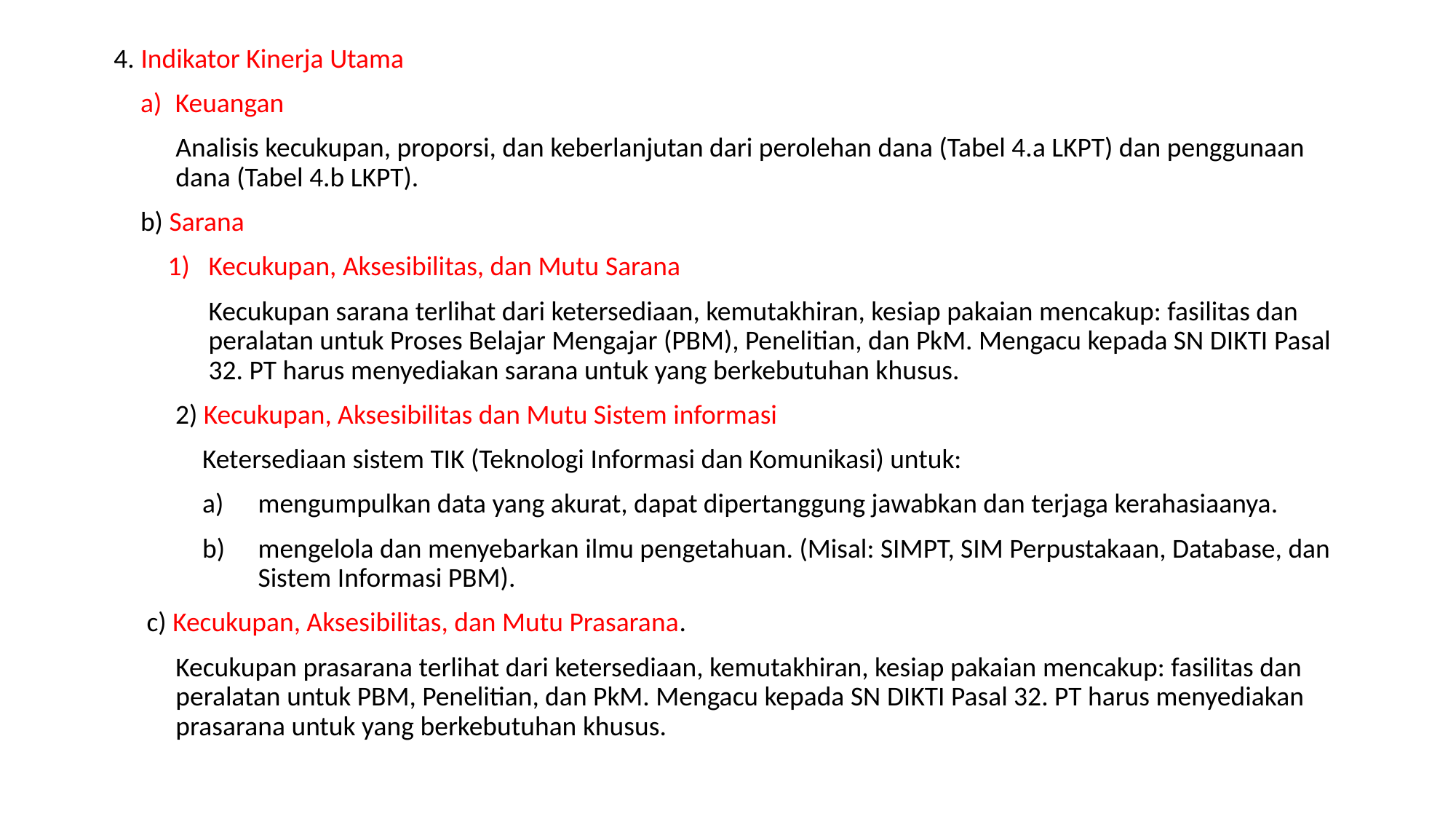

4. Indikator Kinerja Utama
Keuangan
Analisis kecukupan, proporsi, dan keberlanjutan dari perolehan dana (Tabel 4.a LKPT) dan penggunaan dana (Tabel 4.b LKPT).
b) Sarana
Kecukupan, Aksesibilitas, dan Mutu Sarana
Kecukupan sarana terlihat dari ketersediaan, kemutakhiran, kesiap pakaian mencakup: fasilitas dan peralatan untuk Proses Belajar Mengajar (PBM), Penelitian, dan PkM. Mengacu kepada SN DIKTI Pasal 32. PT harus menyediakan sarana untuk yang berkebutuhan khusus.
 2) Kecukupan, Aksesibilitas dan Mutu Sistem informasi
Ketersediaan sistem TIK (Teknologi Informasi dan Komunikasi) untuk:
mengumpulkan data yang akurat, dapat dipertanggung jawabkan dan terjaga kerahasiaanya.
mengelola dan menyebarkan ilmu pengetahuan. (Misal: SIMPT, SIM Perpustakaan, Database, dan Sistem Informasi PBM).
 c) Kecukupan, Aksesibilitas, dan Mutu Prasarana.
Kecukupan prasarana terlihat dari ketersediaan, kemutakhiran, kesiap pakaian mencakup: fasilitas dan peralatan untuk PBM, Penelitian, dan PkM. Mengacu kepada SN DIKTI Pasal 32. PT harus menyediakan prasarana untuk yang berkebutuhan khusus.